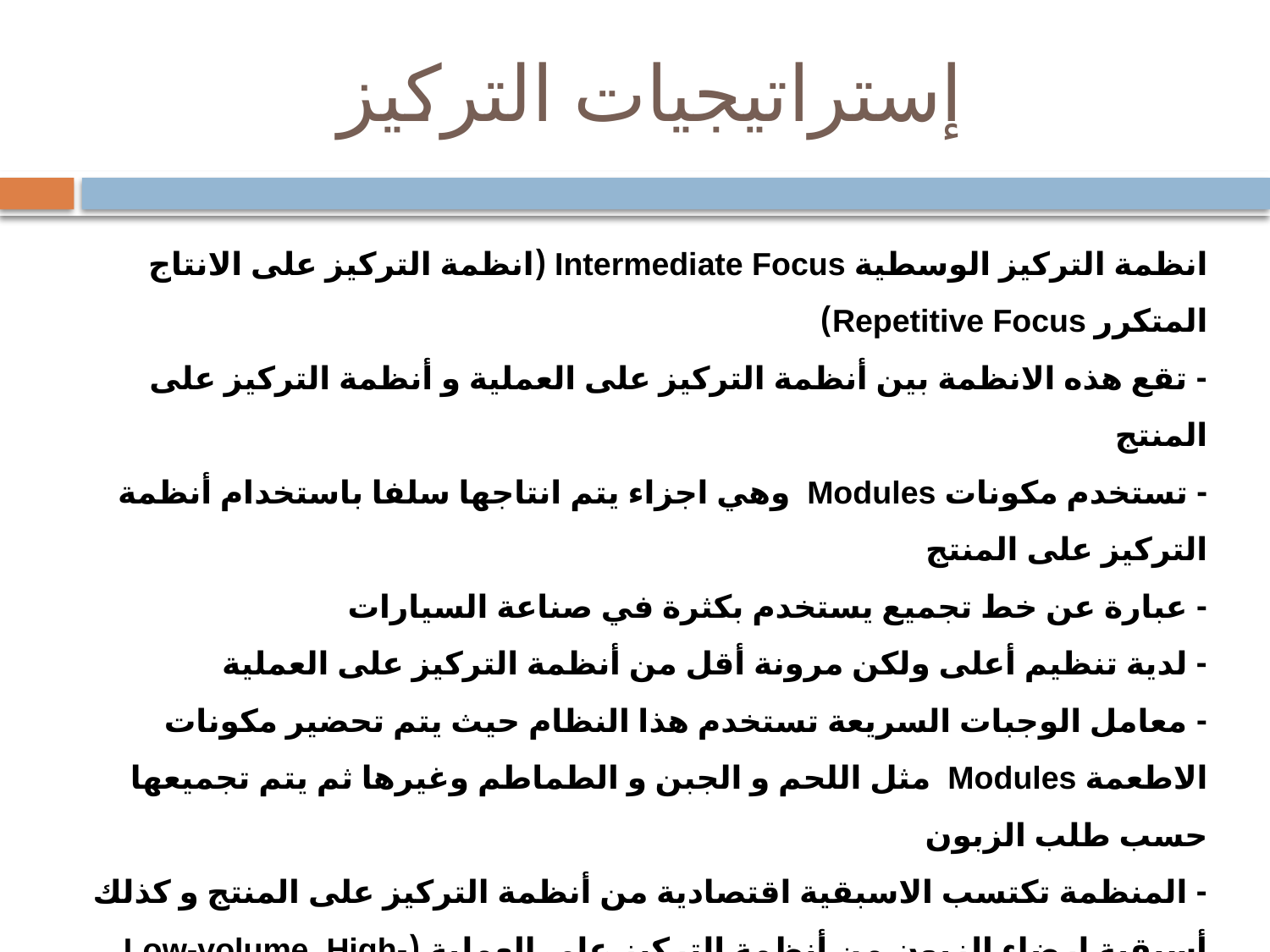

# إستراتيجيات التركيز

انظمة التركيز الوسطية Intermediate Focus (انظمة التركيز على الانتاج المتكرر Repetitive Focus)
- تقع هذه الانظمة بين أنظمة التركيز على العملية و أنظمة التركيز على المنتج
- تستخدم مكونات Modules  وهي اجزاء يتم انتاجها سلفا باستخدام أنظمة التركيز على المنتج
- عبارة عن خط تجميع يستخدم بكثرة في صناعة السيارات
- لدية تنظيم أعلى ولكن مرونة أقل من أنظمة التركيز على العملية
- معامل الوجبات السريعة تستخدم هذا النظام حيث يتم تحضير مكونات الاطعمة Modules  مثل اللحم و الجبن و الطماطم وغيرها ثم يتم تجميعها حسب طلب الزبون
- المنظمة تكتسب الاسبقية اقتصادية من أنظمة التركيز على المنتج و كذلك أسبقية ارضاء الزبون من أنظمة التركيز على العملية (Low-volume, High-variety)